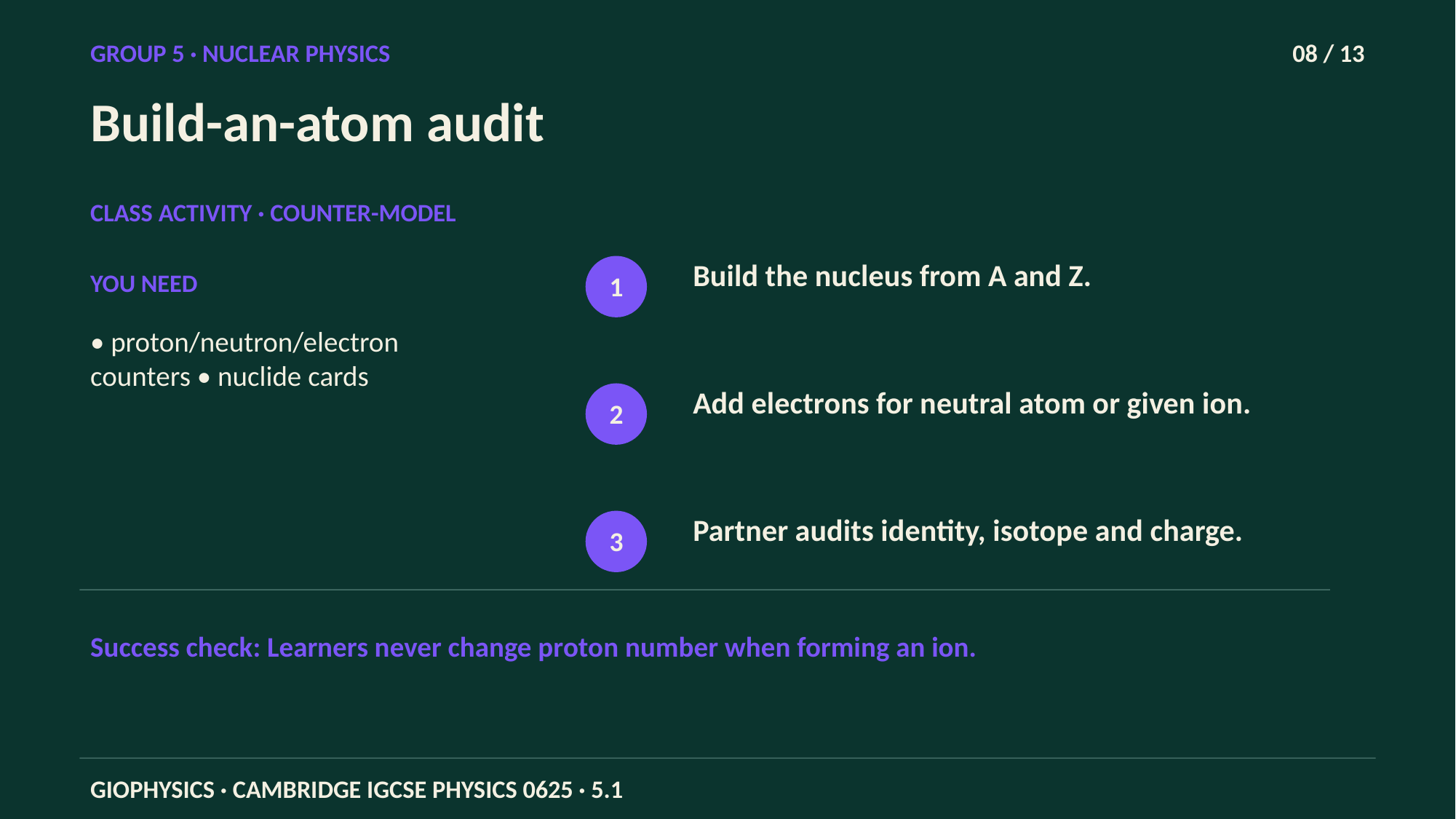

GROUP 5 · NUCLEAR PHYSICS
08 / 13
Build-an-atom audit
CLASS ACTIVITY · COUNTER-MODEL
Build the nucleus from A and Z.

YOU NEED
1
• proton/neutron/electron counters • nuclide cards
Add electrons for neutral atom or given ion.

2
Partner audits identity, isotope and charge.

3

Success check: Learners never change proton number when forming an ion.

GIOPHYSICS · CAMBRIDGE IGCSE PHYSICS 0625 · 5.1